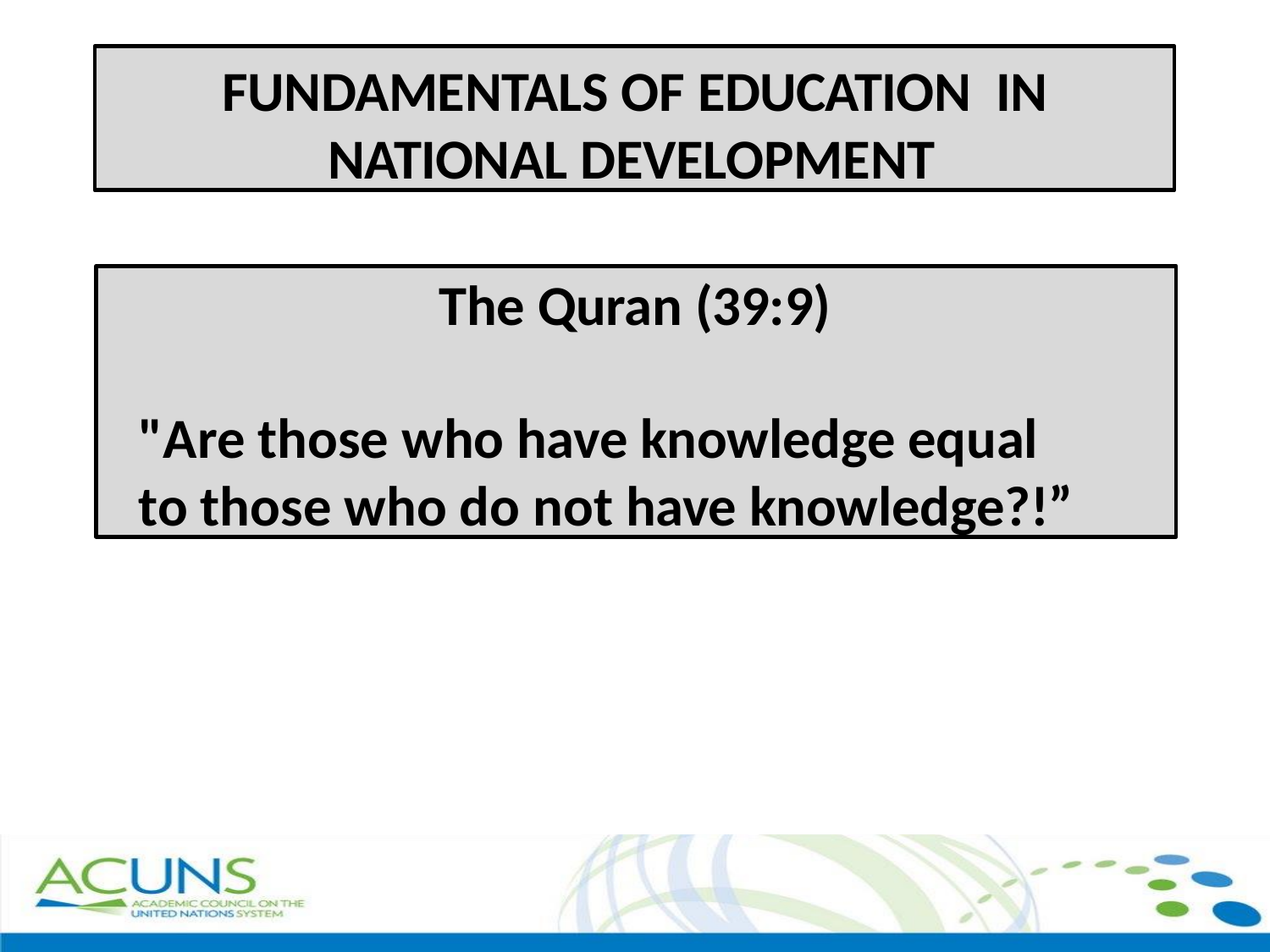

FUNDAMENTALS OF EDUCATION  IN NATIONAL DEVELOPMENT
The Quran (39:9)

"Are those who have knowledge equal  to those who do not have knowledge?!”

12